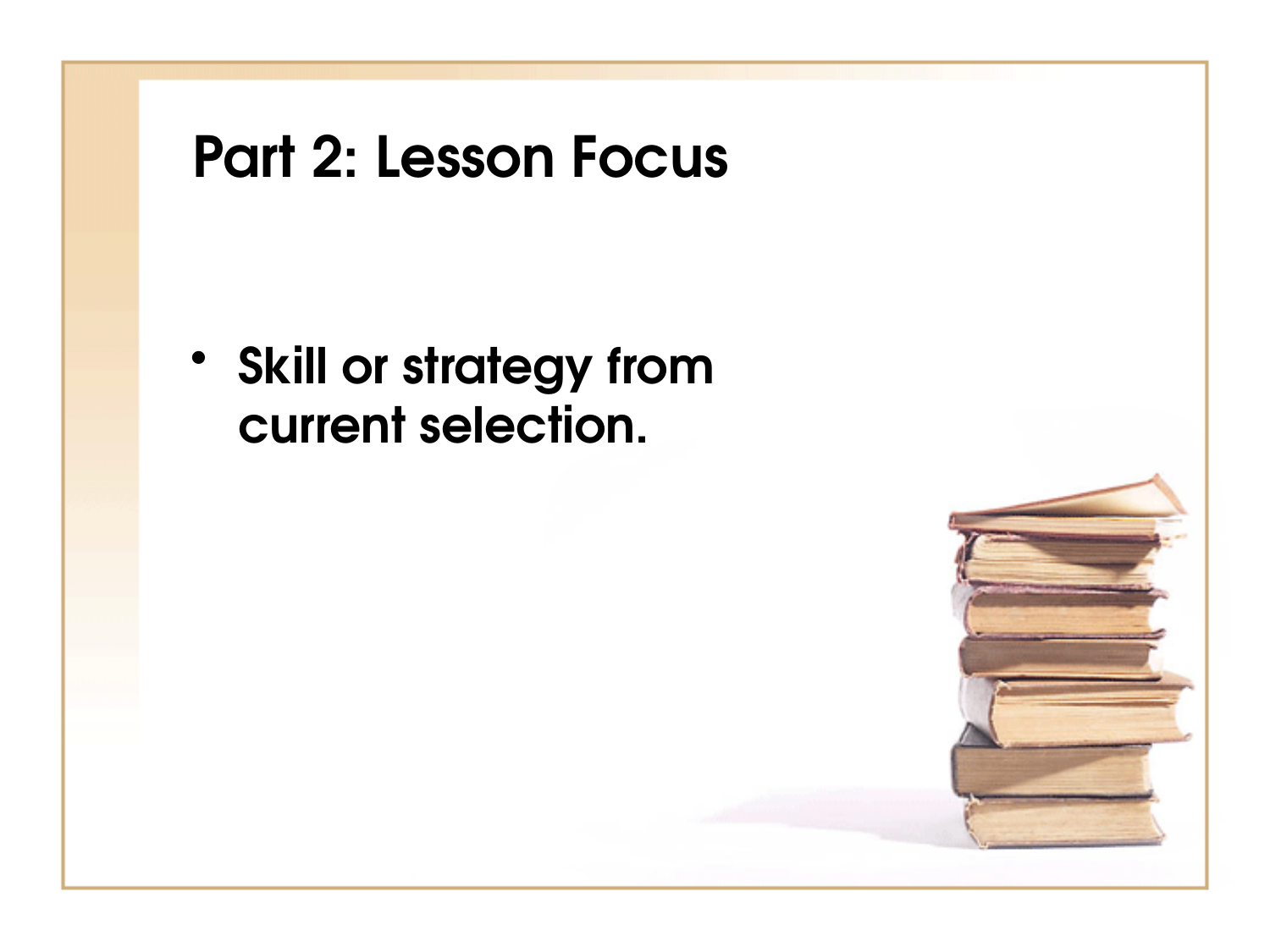

# Part 2: Lesson Focus
Skill or strategy from current selection.